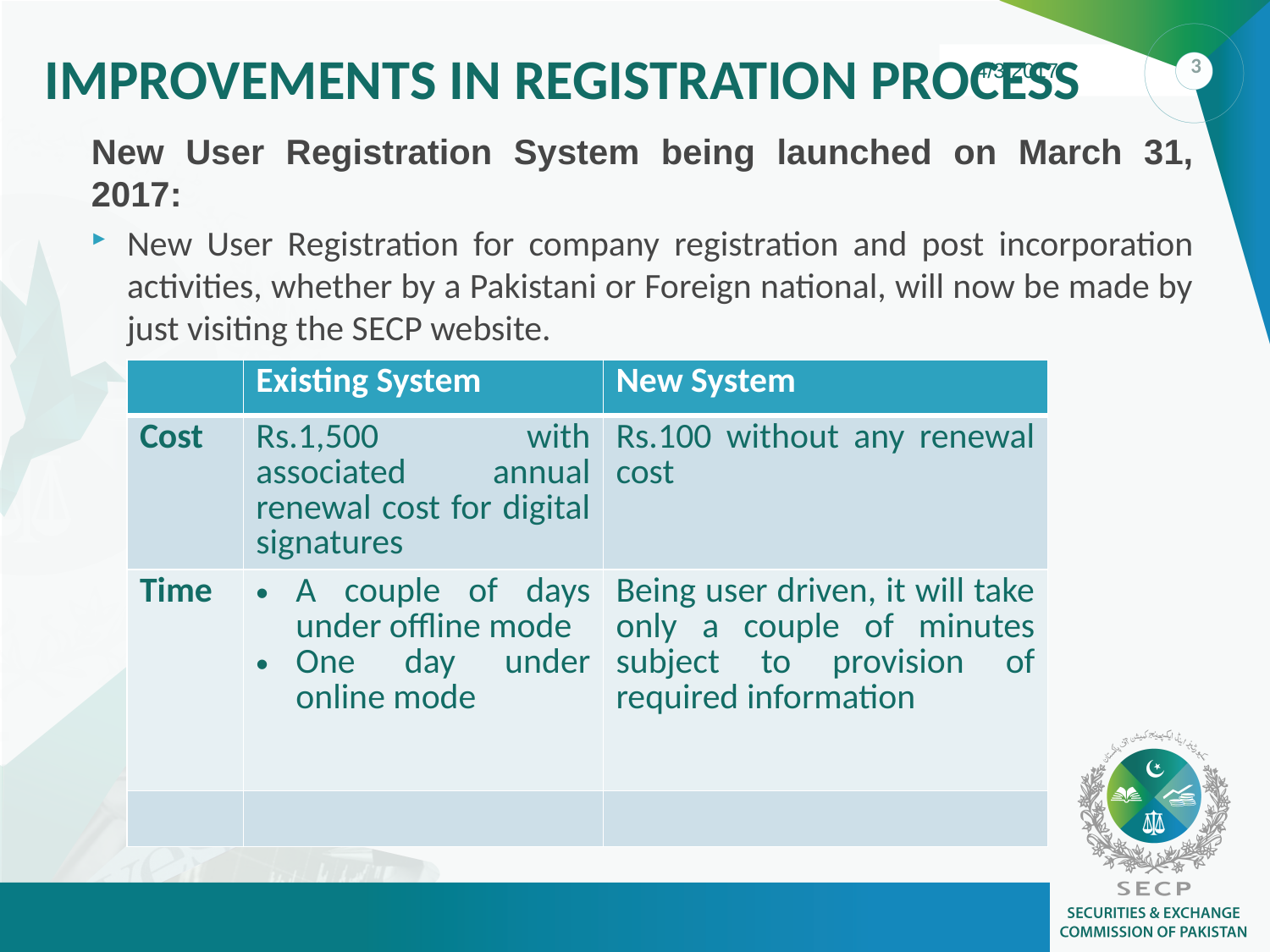

# IMPROVEMENTS IN REGISTRATION PROCESS
New User Registration System being launched on March 31, 2017:
New User Registration for company registration and post incorporation activities, whether by a Pakistani or Foreign national, will now be made by just visiting the SECP website.

|  | Existing System | New System |
| --- | --- | --- |
| Cost | Rs.1,500 with associated annual renewal cost for digital signatures | Rs.100 without any renewal cost |
| Time | A couple of days under offline mode One day under online mode | Being user driven, it will take only a couple of minutes subject to provision of required information |
|  |  |  |